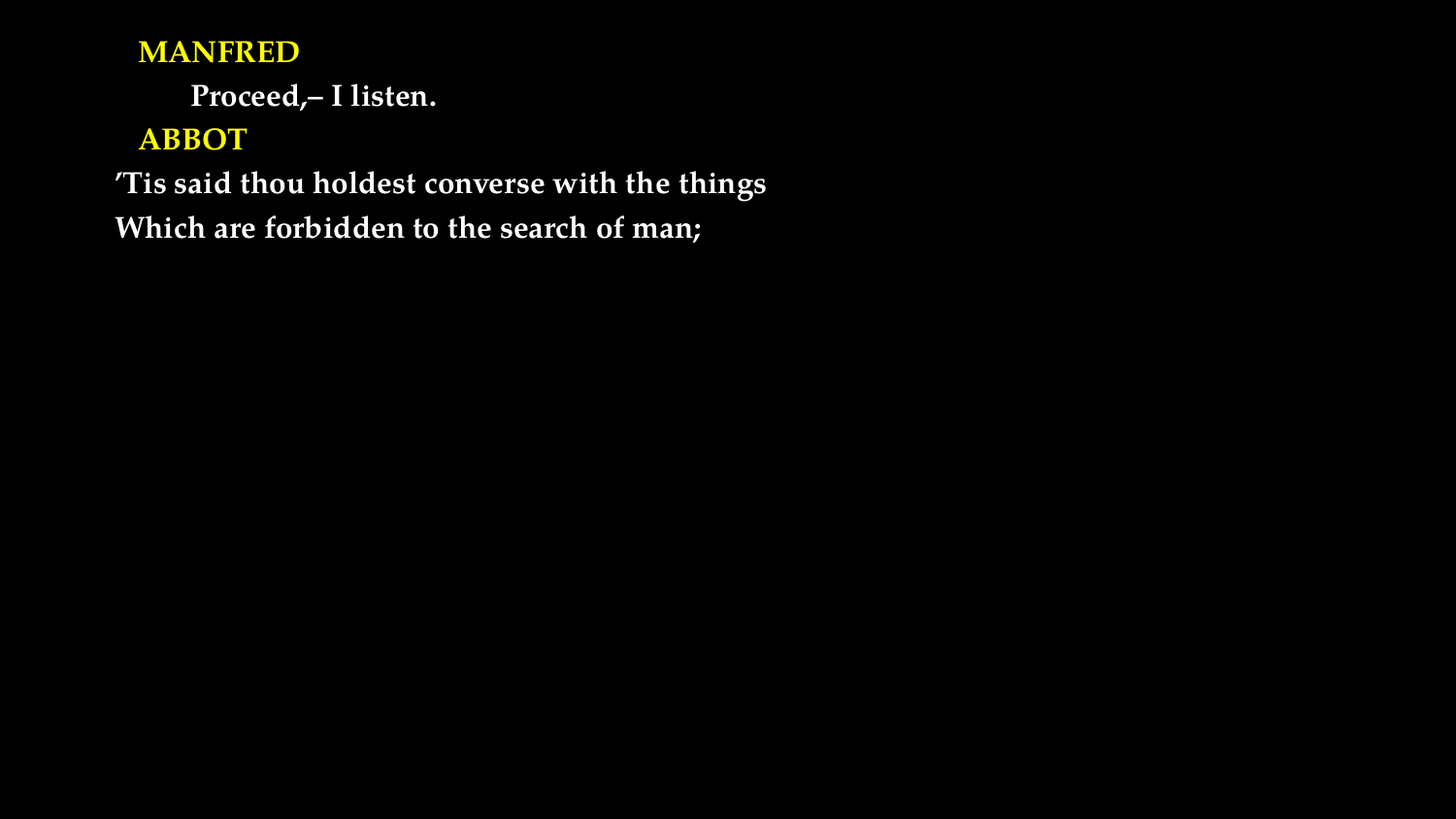

# Manfred Proceed,– I listen. ABBOT ’Tis said thou holdest converse with the things Which are forbidden to the search of man;